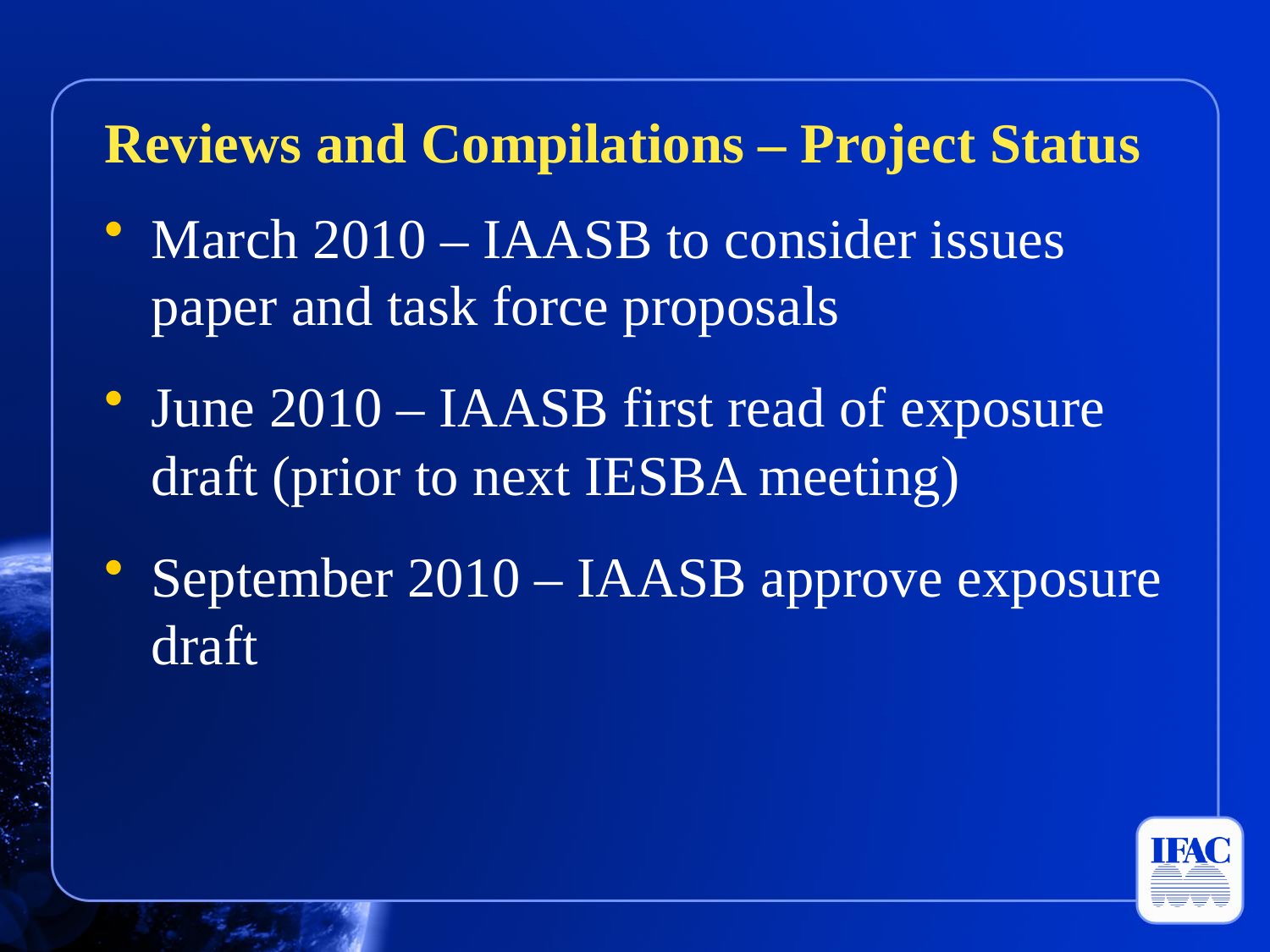

#
Reviews and Compilations – Project Status
March 2010 – IAASB to consider issues paper and task force proposals
June 2010 – IAASB first read of exposure draft (prior to next IESBA meeting)
September 2010 – IAASB approve exposure draft